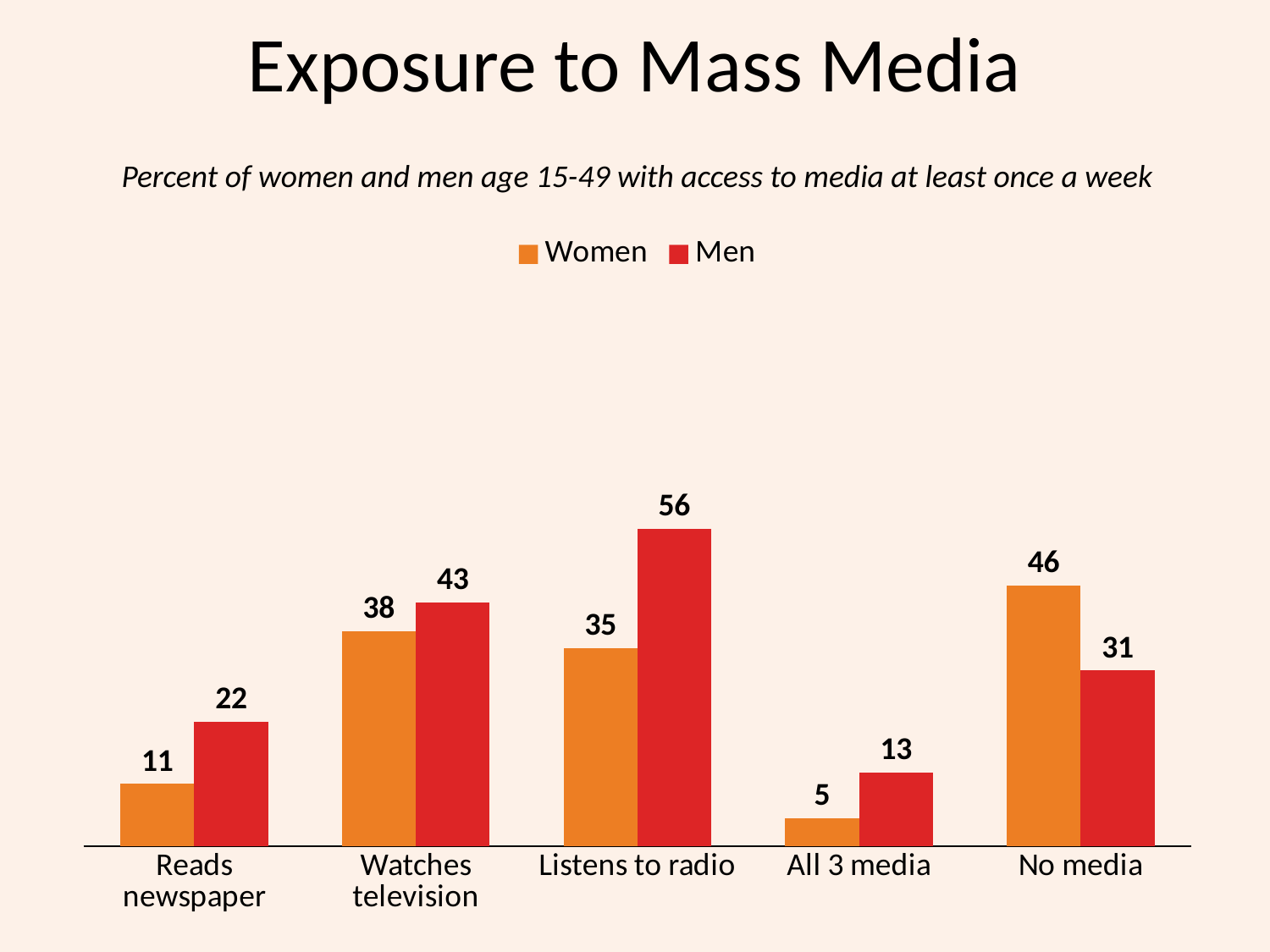

# Exposure to Mass Media
Percent of women and men age 15-49 with access to media at least once a week

### Chart

| Category | Women | Men |
|---|---|---|
| Reads newspaper | 11.0 | 22.0 |
| Watches television | 38.0 | 43.0 |
| Listens to radio | 35.0 | 56.0 |
| All 3 media | 5.0 | 13.0 |
| No media | 46.0 | 31.0 |